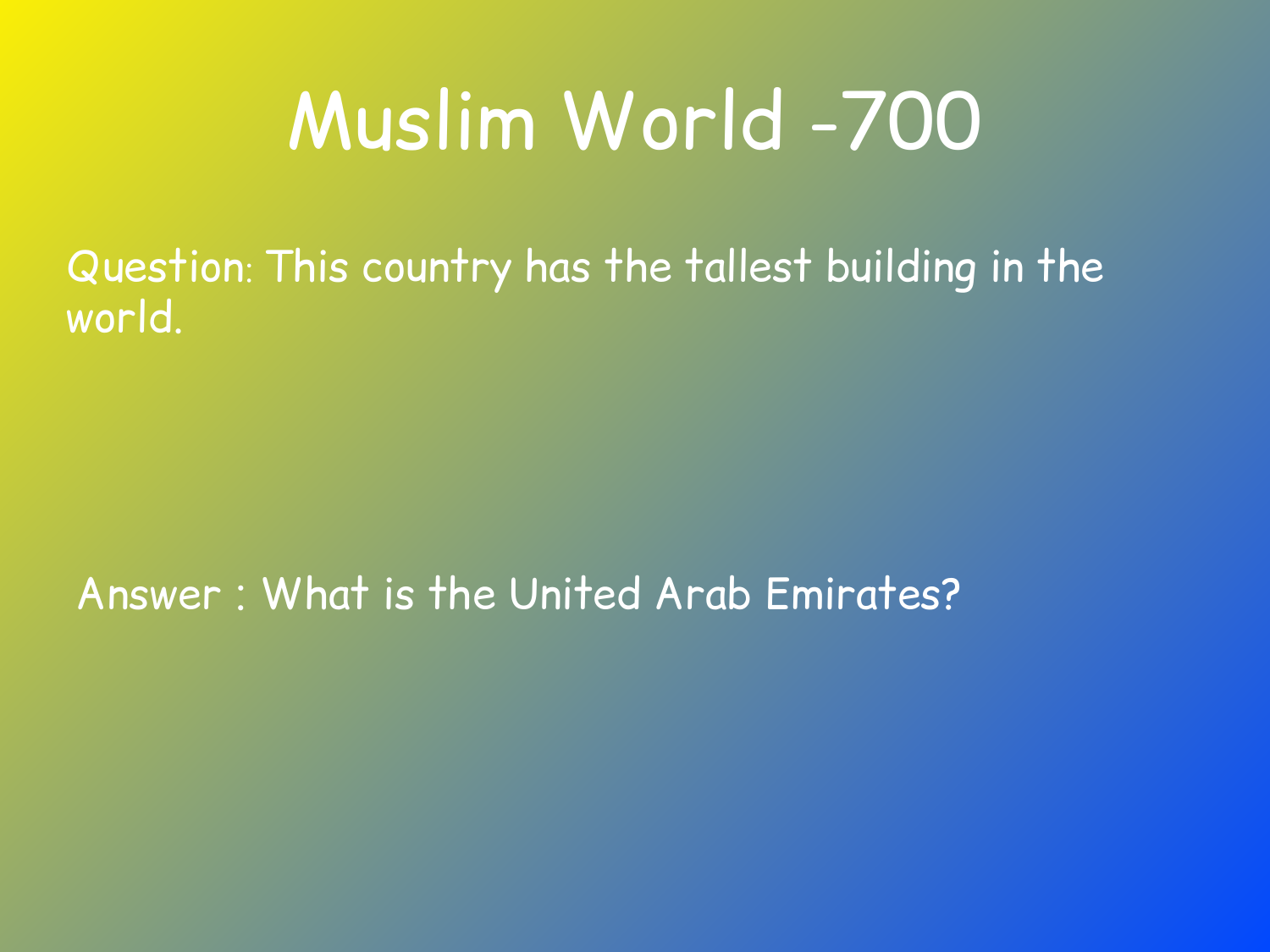

# Muslim World -700
Question: This country has the tallest building in the world.

Answer : What is the United Arab Emirates?